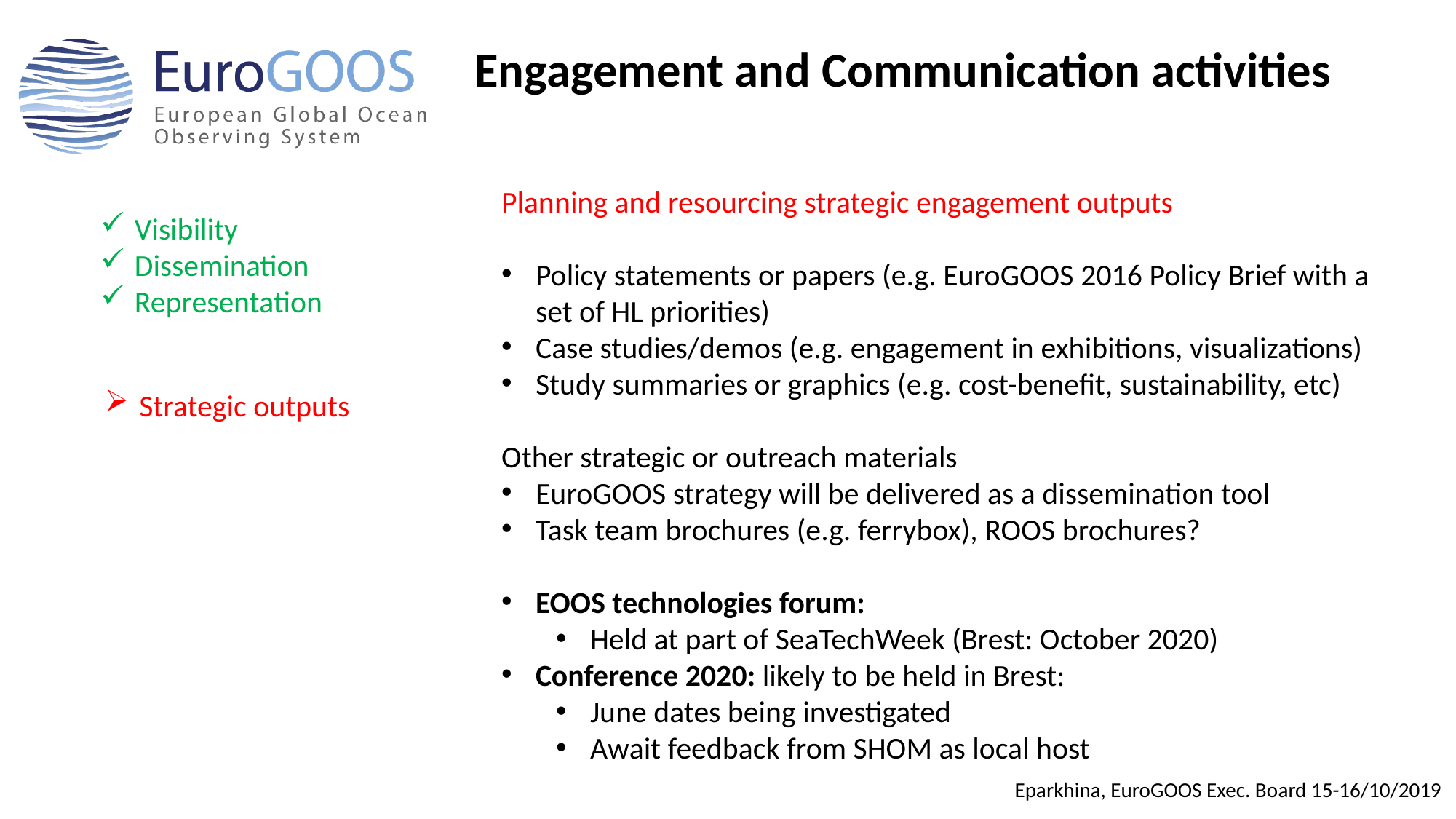

Engagement and Communication activities
Planning and resourcing strategic engagement outputs

Policy statements or papers (e.g. EuroGOOS 2016 Policy Brief with a set of HL priorities)
Case studies/demos (e.g. engagement in exhibitions, visualizations)
Study summaries or graphics (e.g. cost-benefit, sustainability, etc)

Other strategic or outreach materials
EuroGOOS strategy will be delivered as a dissemination tool
Task team brochures (e.g. ferrybox), ROOS brochures?

EOOS technologies forum:
Held at part of SeaTechWeek (Brest: October 2020)
Conference 2020: likely to be held in Brest:
June dates being investigated
Await feedback from SHOM as local host

Visibility
Dissemination
Representation

Strategic outputs

Eparkhina, EuroGOOS Exec. Board 15-16/10/2019